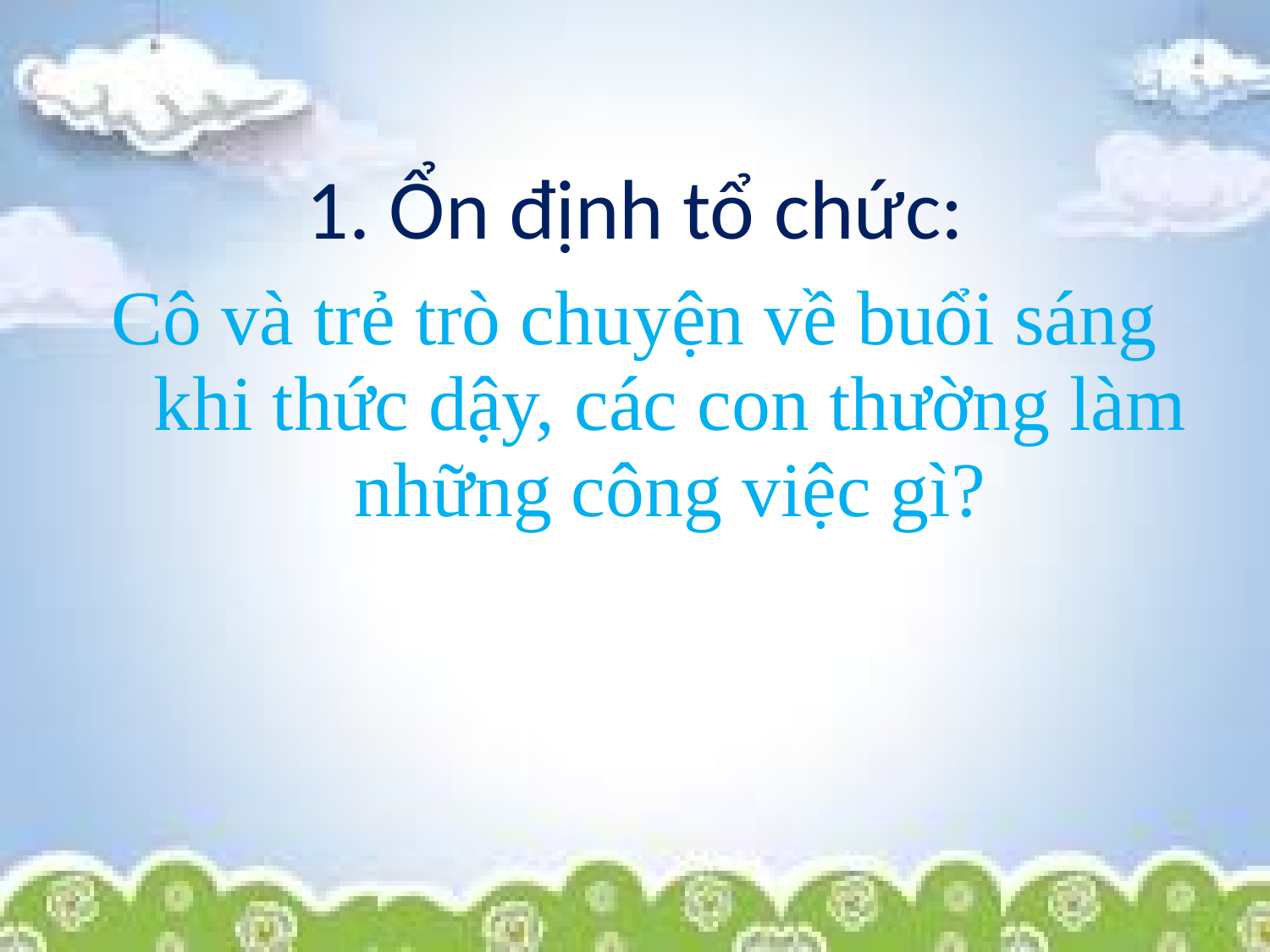

1. Ổn định tổ chức:
Cô và trẻ trò chuyện về buổi sáng khi thức dậy, các con thường làm những công việc gì?